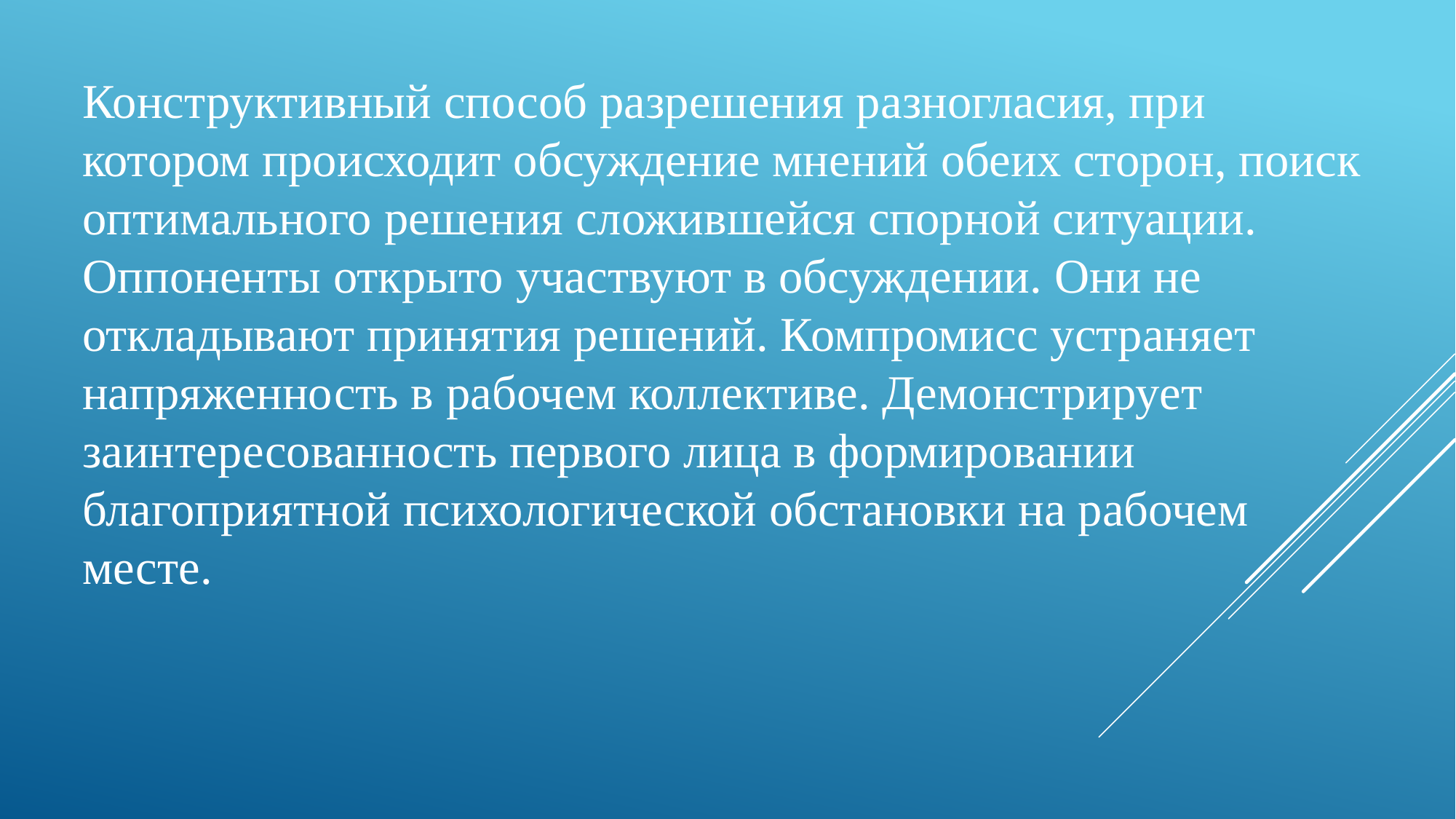

Конструктивный способ разрешения разногласия, при котором происходит обсуждение мнений обеих сторон, поиск оптимального решения сложившейся спорной ситуации. Оппоненты открыто участвуют в обсуждении. Они не откладывают принятия решений. Компромисс устраняет напряженность в рабочем коллективе. Демонстрирует заинтересованность первого лица в формировании благоприятной психологической обстановки на рабочем месте.